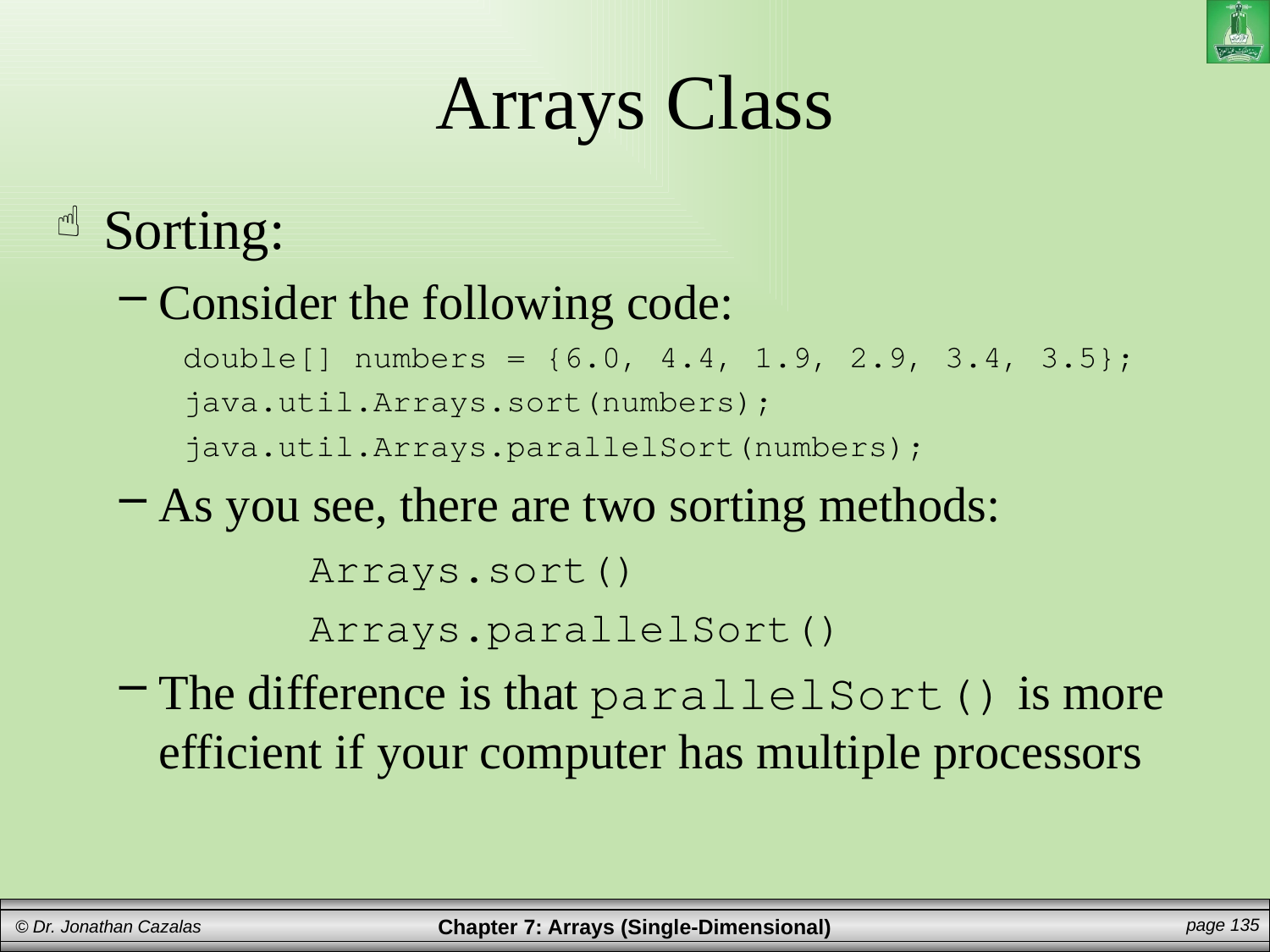

# Arrays Class
Sorting:
Consider the following code:
double[] numbers = {6.0, 4.4, 1.9, 2.9, 3.4, 3.5};
java.util.Arrays.sort(numbers);
java.util.Arrays.parallelSort(numbers);
As you see, there are two sorting methods:
	Arrays.sort()
	Arrays.parallelSort()
The difference is that parallelSort() is more efficient if your computer has multiple processors